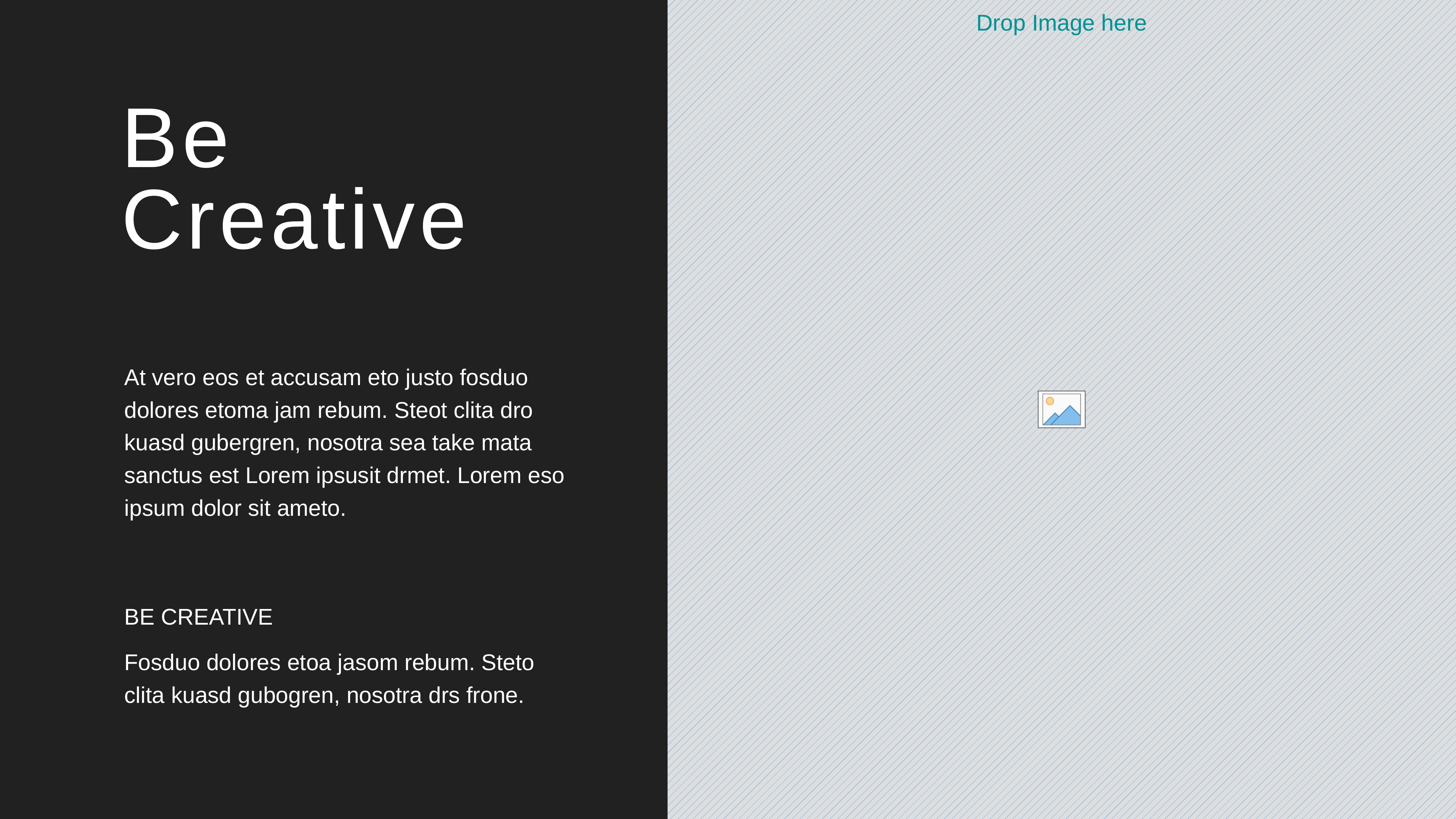

Be
Creative
At vero eos et accusam eto justo fosduo dolores etoma jam rebum. Steot clita dro kuasd gubergren, nosotra sea take mata sanctus est Lorem ipsusit drmet. Lorem eso ipsum dolor sit ameto.
BE CREATIVE
Fosduo dolores etoa jasom rebum. Steto clita kuasd gubogren, nosotra drs frone.